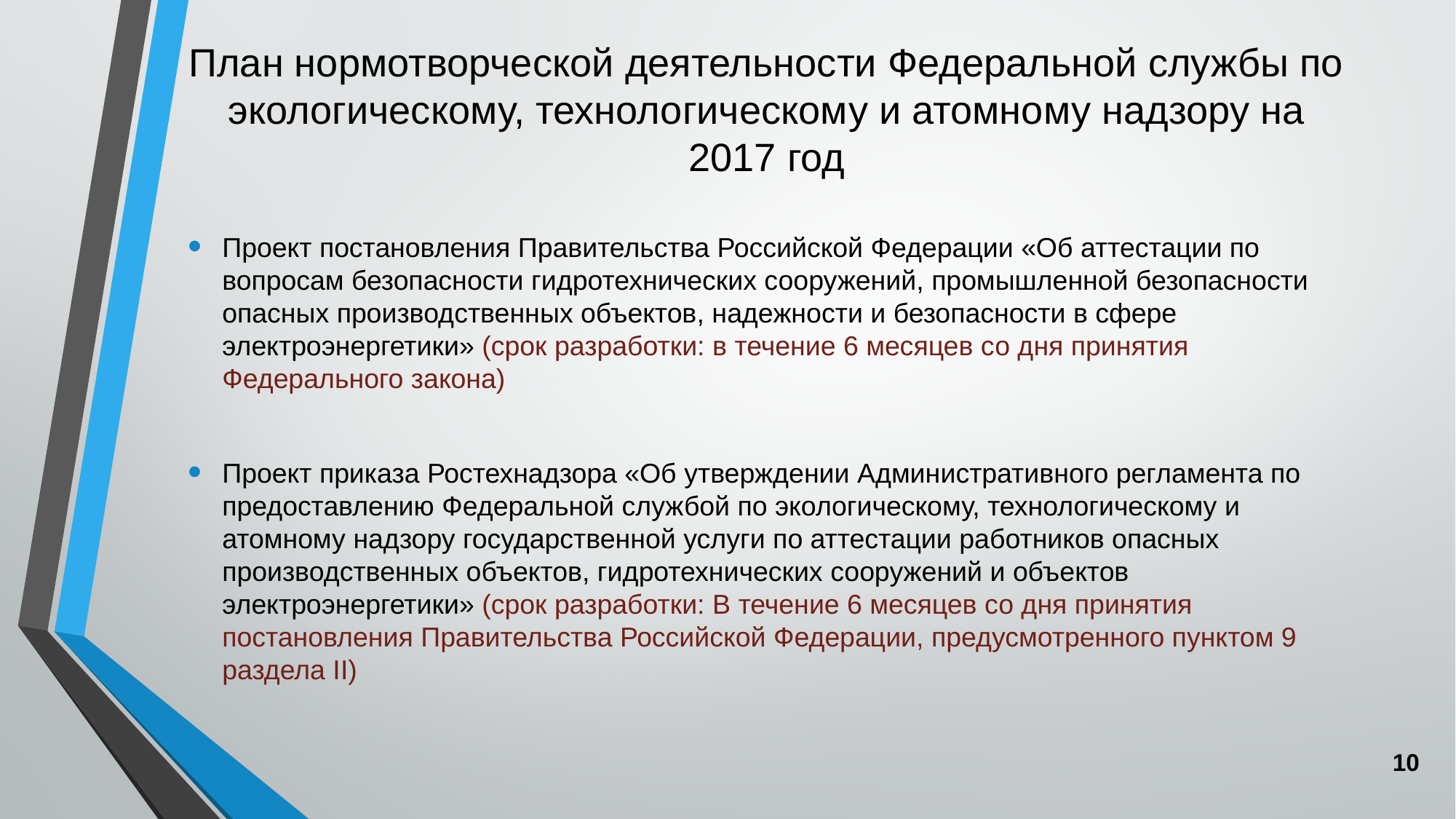

# План нормотворческой деятельности Федеральной службы по экологическому, технологическому и атомному надзору на 2017 год
Проект постановления Правительства Российской Федерации «Об аттестации по вопросам безопасности гидротехнических сооружений, промышленной безопасности опасных производственных объектов, надежности и безопасности в сфере электроэнергетики» (срок разработки: в течение 6 месяцев со дня принятия Федерального закона)

Проект приказа Ростехнадзора «Об утверждении Административного регламента по предоставлению Федеральной службой по экологическому, технологическому и атомному надзору государственной услуги по аттестации работников опасных производственных объектов, гидротехнических сооружений и объектов электроэнергетики» (срок разработки: В течение 6 месяцев со дня принятия постановления Правительства Российской Федерации, предусмотренного пунктом 9 раздела II)
10